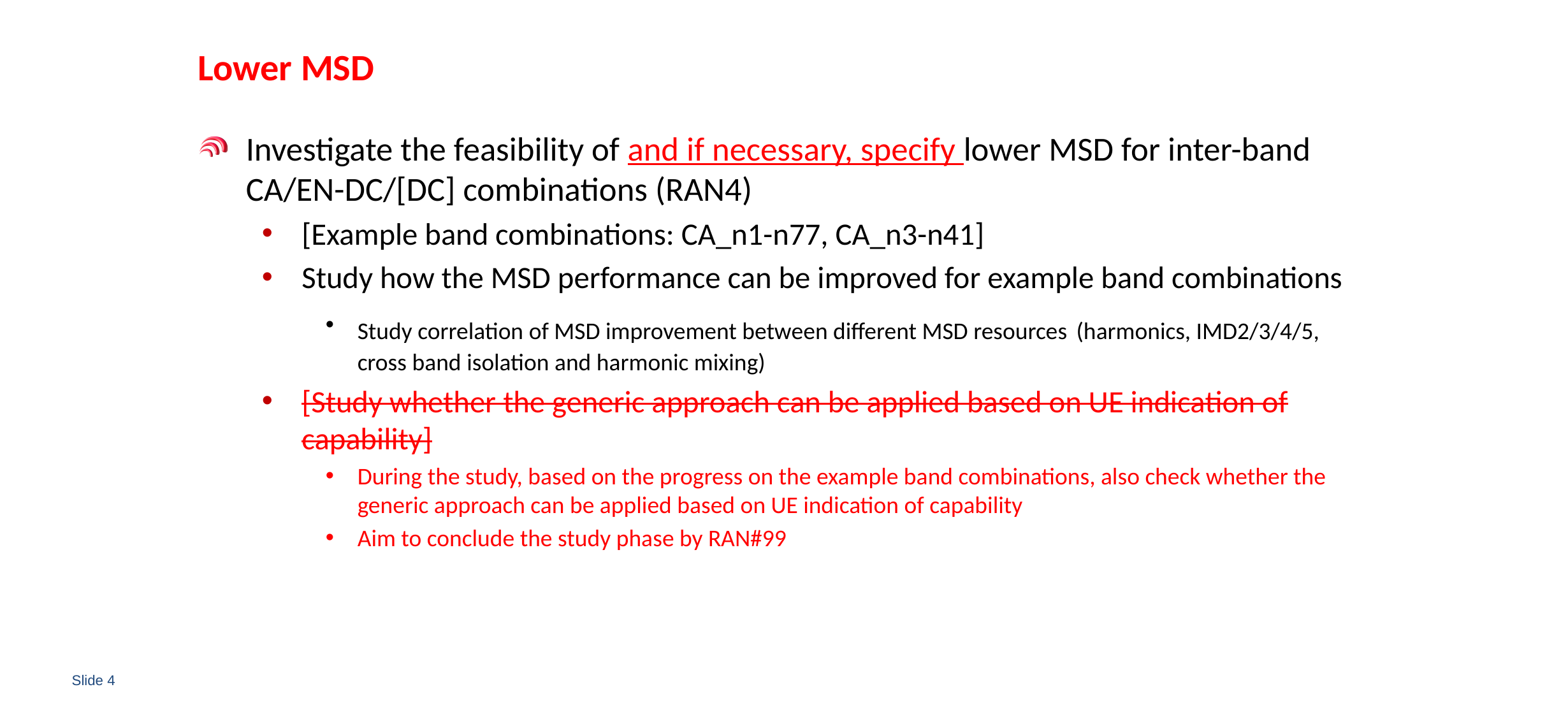

# Lower MSD
Investigate the feasibility of and if necessary, specify lower MSD for inter-band CA/EN-DC/[DC] combinations (RAN4)
[Example band combinations: CA_n1-n77, CA_n3-n41]
Study how the MSD performance can be improved for example band combinations
Study correlation of MSD improvement between different MSD resources (harmonics, IMD2/3/4/5, cross band isolation and harmonic mixing)
[Study whether the generic approach can be applied based on UE indication of capability]
During the study, based on the progress on the example band combinations, also check whether the generic approach can be applied based on UE indication of capability
Aim to conclude the study phase by RAN#99